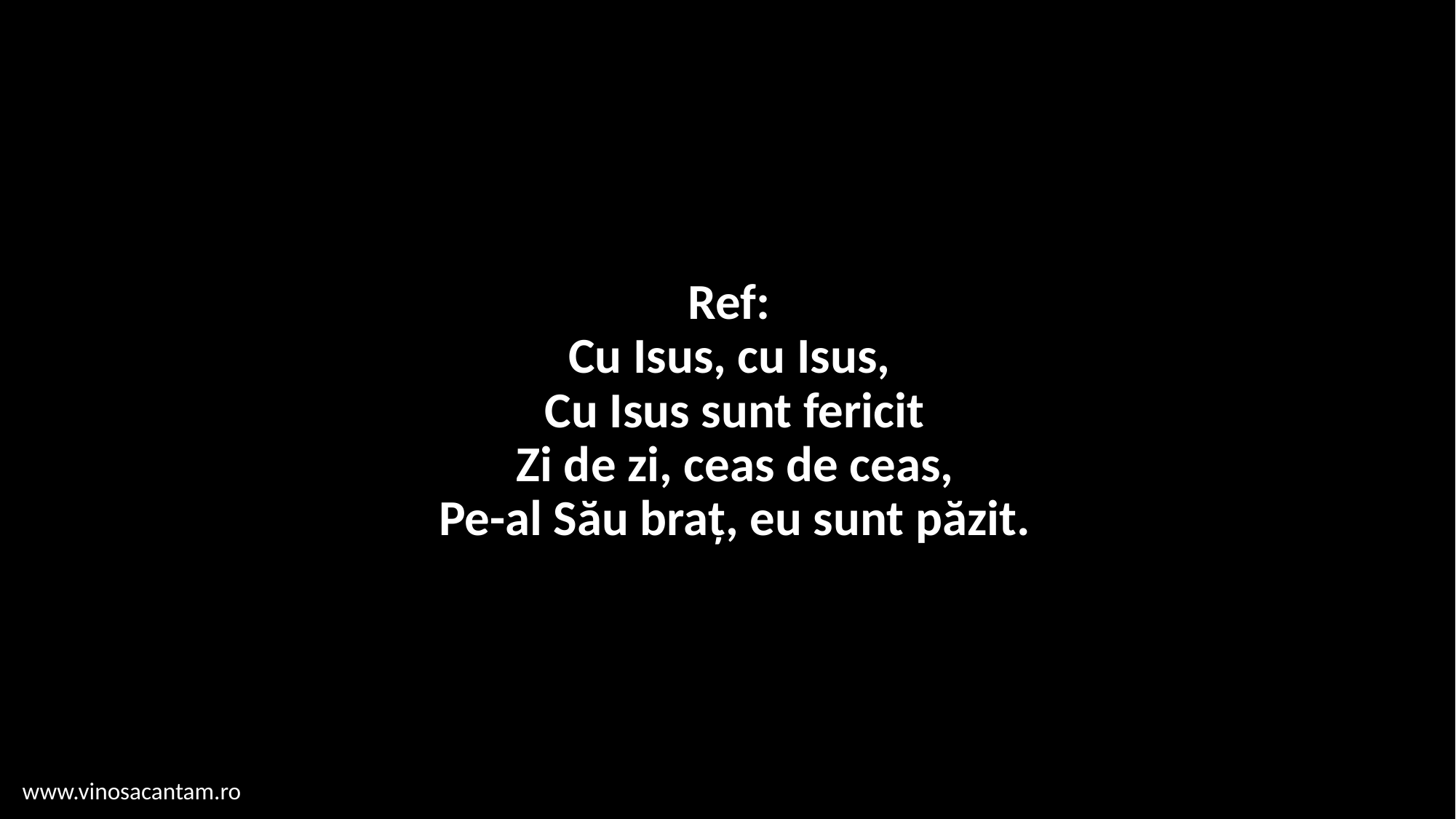

# Ref: Cu Isus, cu Isus, Cu Isus sunt fericit Zi de zi, ceas de ceas, Pe-al Său braț, eu sunt păzit.
www.vinosacantam.ro